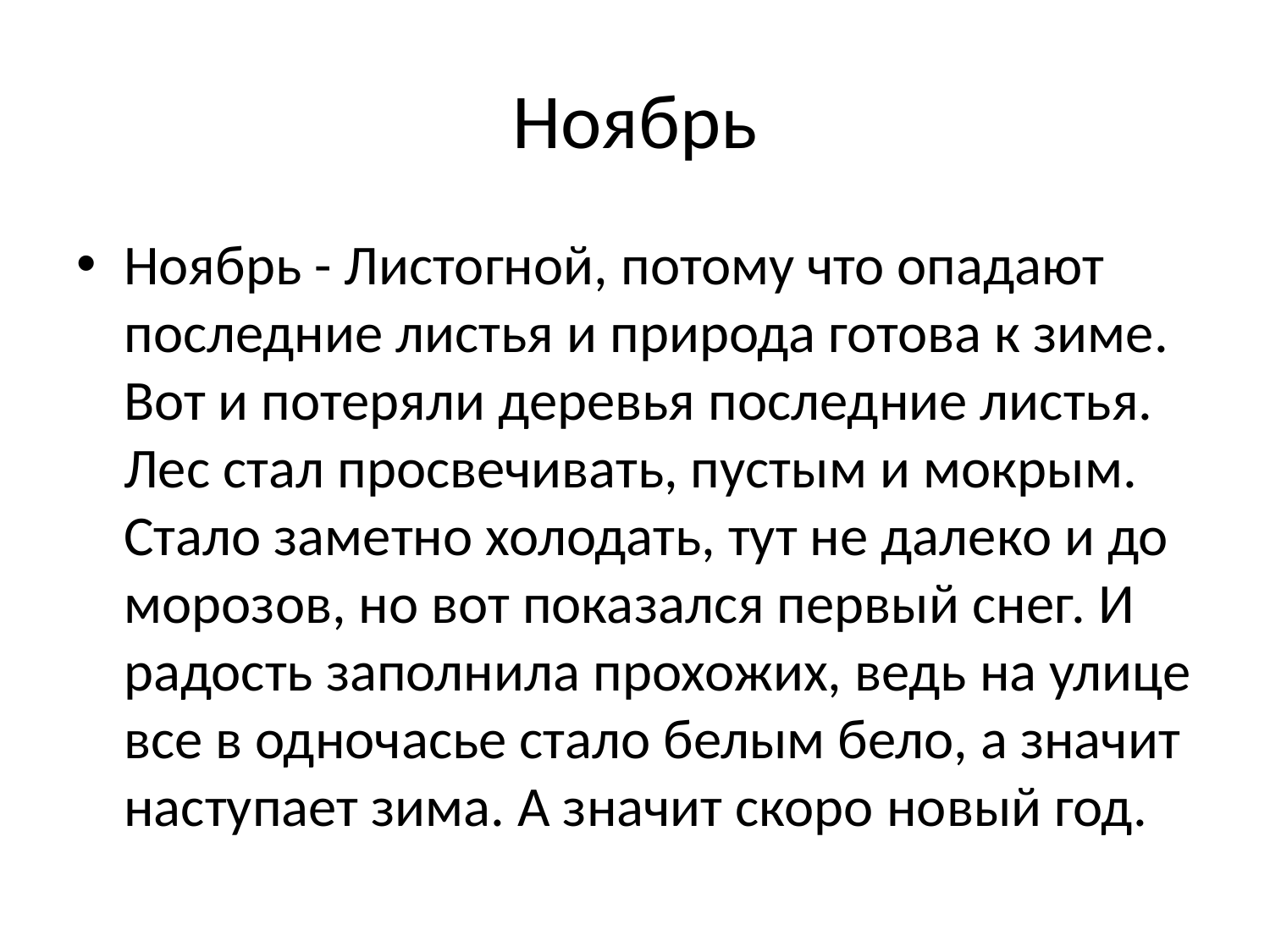

# Ноябрь
Ноябрь - Листогной, потому что опадают последние листья и природа готова к зиме. Вот и потеряли деревья последние листья. Лес стал просвечивать, пустым и мокрым. Стало заметно холодать, тут не далеко и до морозов, но вот показался первый снег. И радость заполнила прохожих, ведь на улице все в одночасье стало белым бело, а значит наступает зима. А значит скоро новый год.